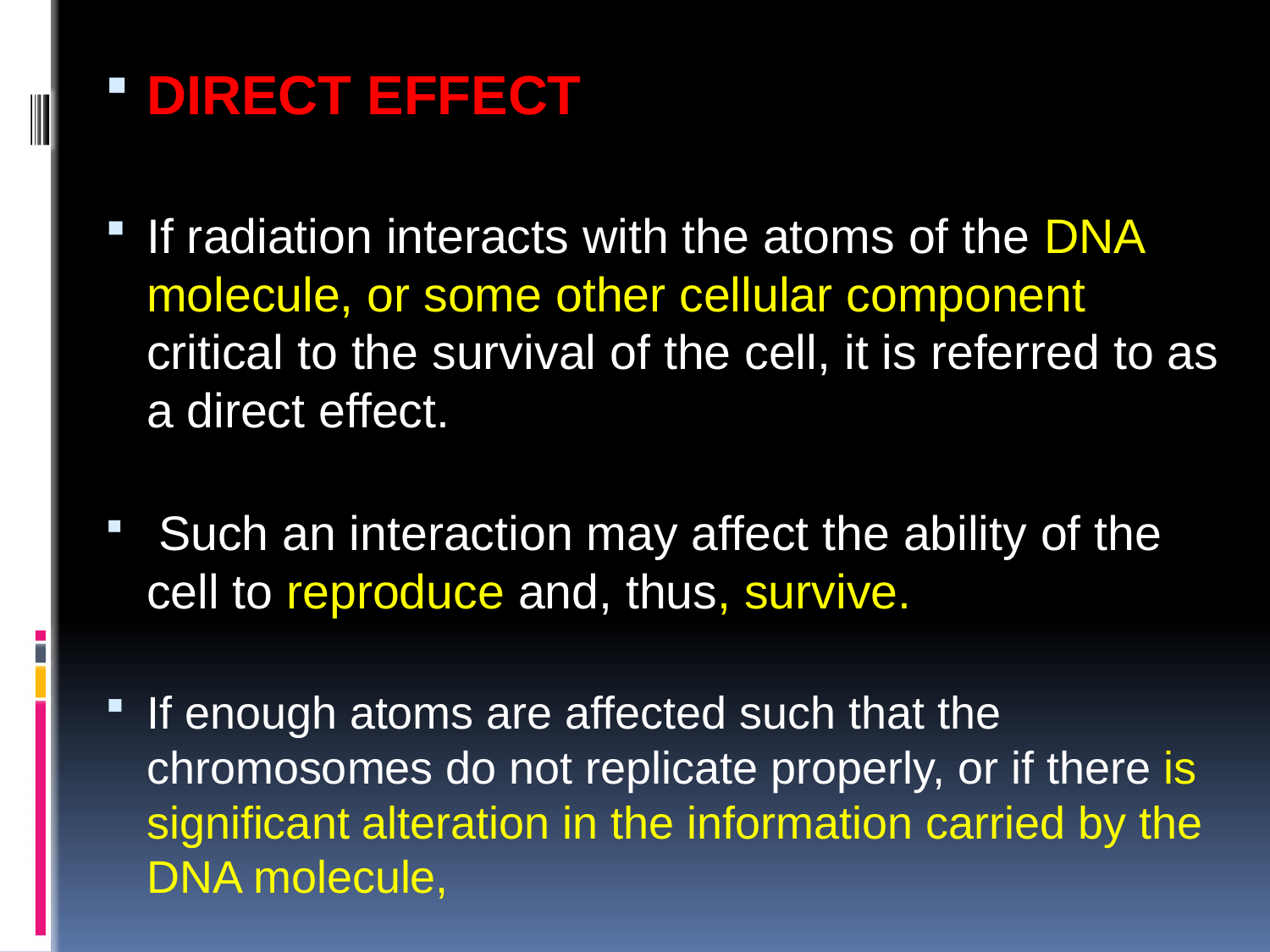

DIRECT EFFECT

If radiation interacts with the atoms of the DNA molecule, or some other cellular component critical to the survival of the cell, it is referred to as a direct effect.

 Such an interaction may affect the ability of the cell to reproduce and, thus, survive.

If enough atoms are affected such that the chromosomes do not replicate properly, or if there is significant alteration in the information carried by the DNA molecule,